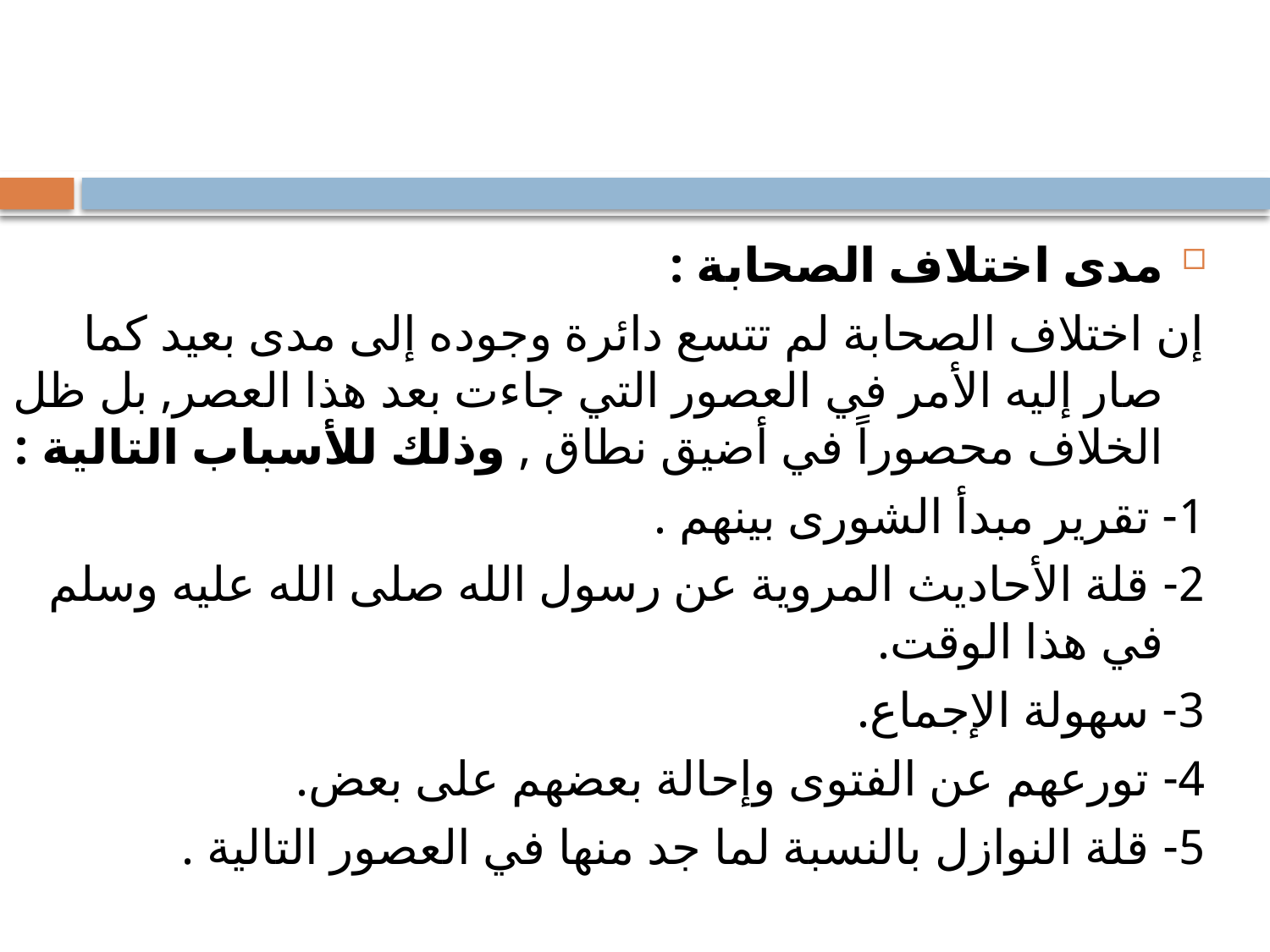

#
مدى اختلاف الصحابة :
إن اختلاف الصحابة لم تتسع دائرة وجوده إلى مدى بعيد كما صار إليه الأمر في العصور التي جاءت بعد هذا العصر, بل ظل الخلاف محصوراً في أضيق نطاق , وذلك للأسباب التالية :
1- تقرير مبدأ الشورى بينهم .
2- قلة الأحاديث المروية عن رسول الله صلى الله عليه وسلم في هذا الوقت.
3- سهولة الإجماع.
4- تورعهم عن الفتوى وإحالة بعضهم على بعض.
5- قلة النوازل بالنسبة لما جد منها في العصور التالية .